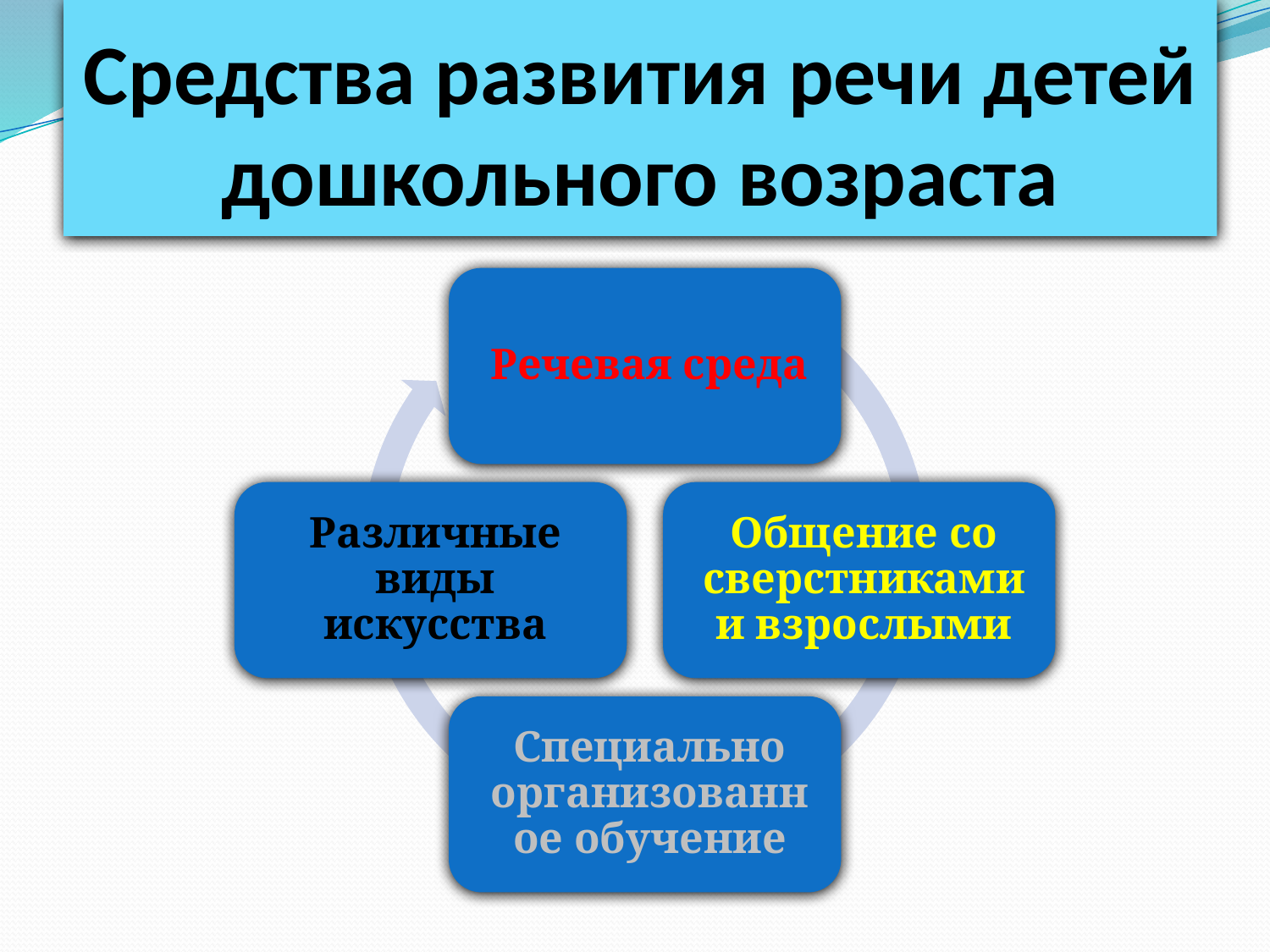

# Средства развития речи детей дошкольного возраста
Речевая среда
Общение со сверстниками и взрослыми
Специально организованное обучение
Различные виды искусства